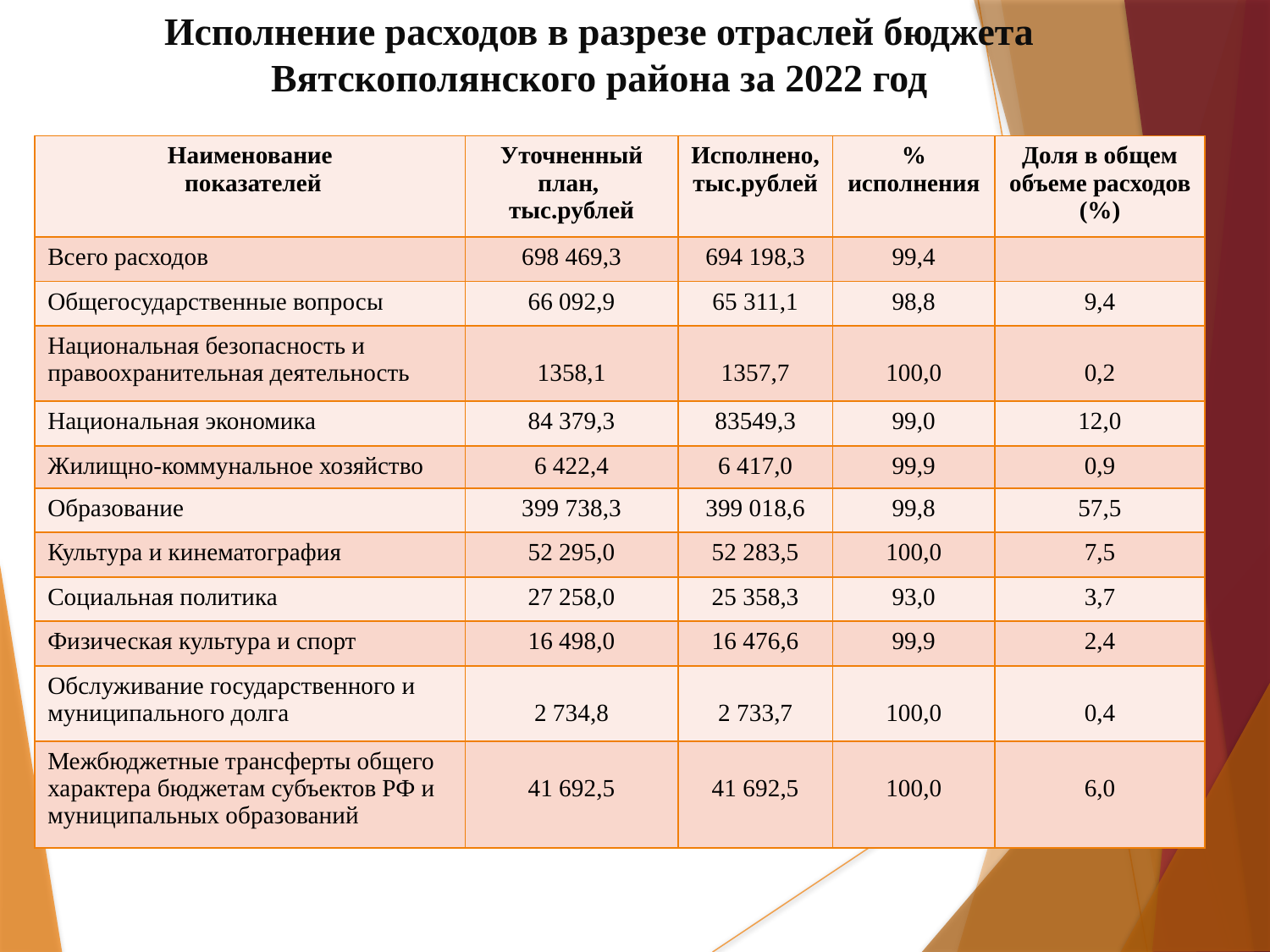

# Исполнение расходов в разрезе отраслей бюджета Вятскополянского района за 2022 год
| Наименование показателей | Уточненный план, тыс.рублей | Исполнено, тыс.рублей | % исполнения | Доля в общем объеме расходов (%) |
| --- | --- | --- | --- | --- |
| Всего расходов | 698 469,3 | 694 198,3 | 99,4 |  |
| Общегосударственные вопросы | 66 092,9 | 65 311,1 | 98,8 | 9,4 |
| Национальная безопасность и правоохранительная деятельность | 1358,1 | 1357,7 | 100,0 | 0,2 |
| Национальная экономика | 84 379,3 | 83549,3 | 99,0 | 12,0 |
| Жилищно-коммунальное хозяйство | 6 422,4 | 6 417,0 | 99,9 | 0,9 |
| Образование | 399 738,3 | 399 018,6 | 99,8 | 57,5 |
| Культура и кинематография | 52 295,0 | 52 283,5 | 100,0 | 7,5 |
| Социальная политика | 27 258,0 | 25 358,3 | 93,0 | 3,7 |
| Физическая культура и спорт | 16 498,0 | 16 476,6 | 99,9 | 2,4 |
| Обслуживание государственного и муниципального долга | 2 734,8 | 2 733,7 | 100,0 | 0,4 |
| Межбюджетные трансферты общего характера бюджетам субъектов РФ и муниципальных образований | 41 692,5 | 41 692,5 | 100,0 | 6,0 |